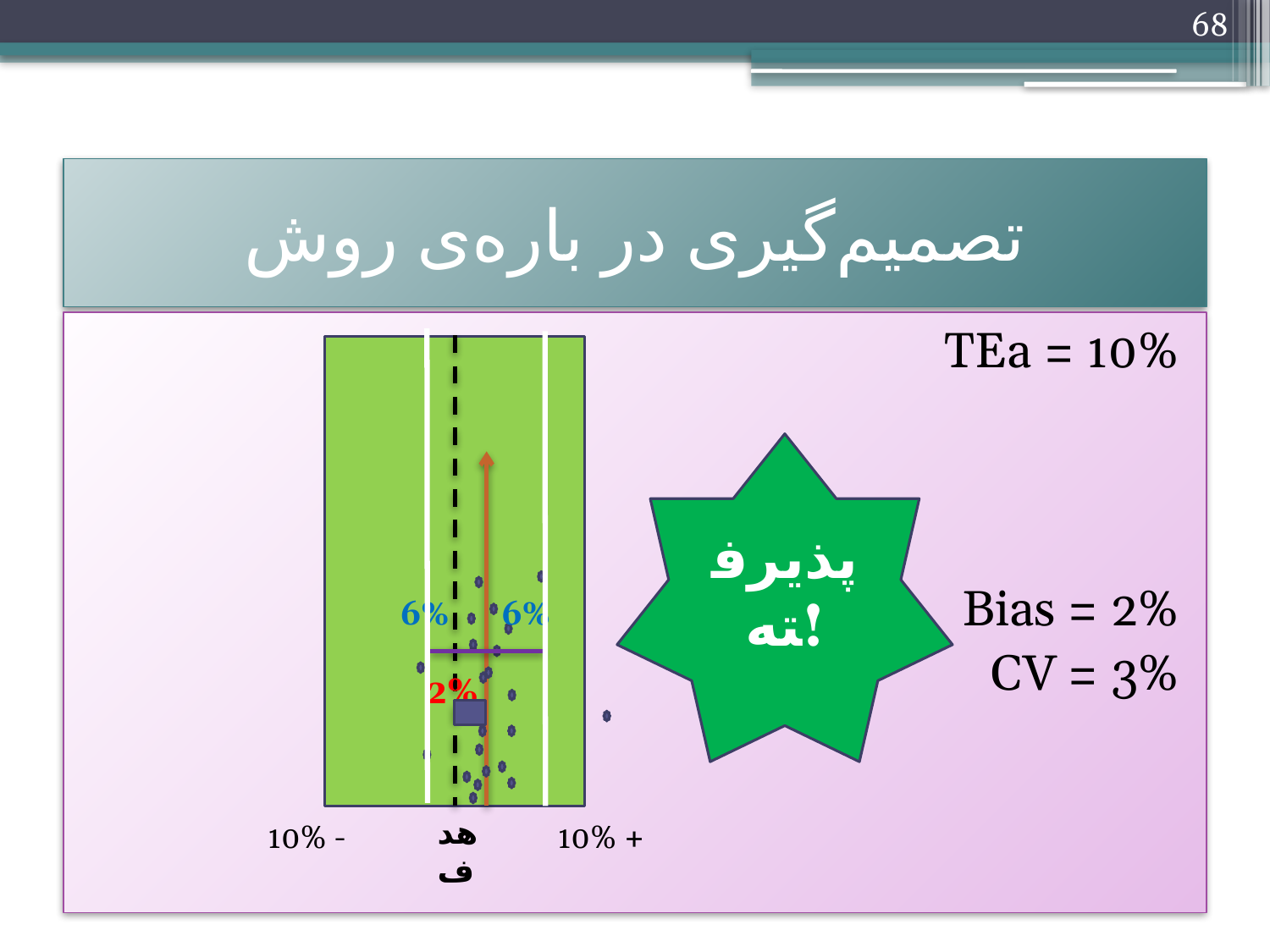

68
# تصمیم‌گیری در باره‌ی روش
TEa = 10%

Bias = 2%
CV = 3%

پذیرفته!

6%
6%

2%

هدف
10% -
10% +